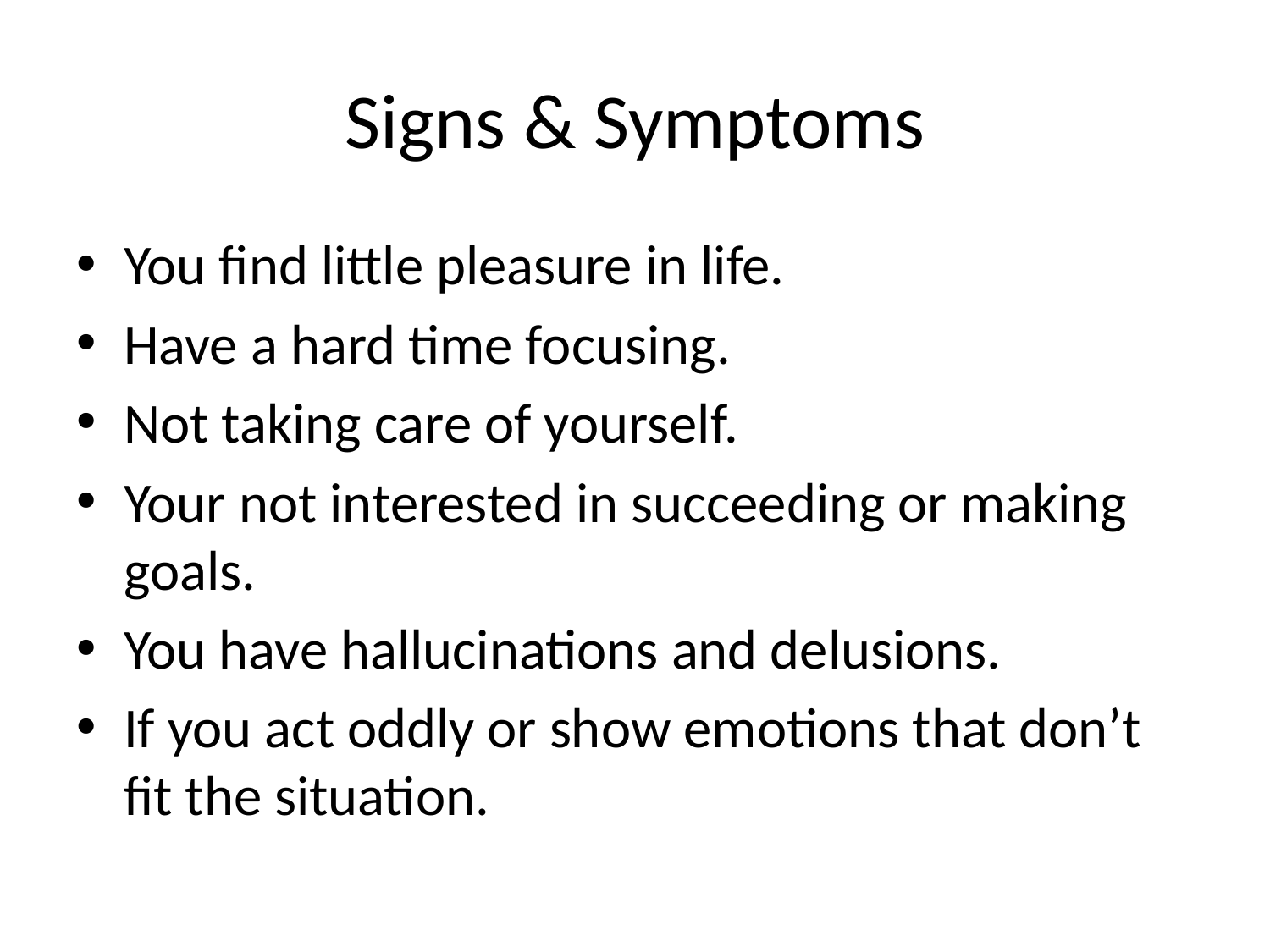

# Signs & Symptoms
You find little pleasure in life.
Have a hard time focusing.
Not taking care of yourself.
Your not interested in succeeding or making goals.
You have hallucinations and delusions.
If you act oddly or show emotions that don’t fit the situation.